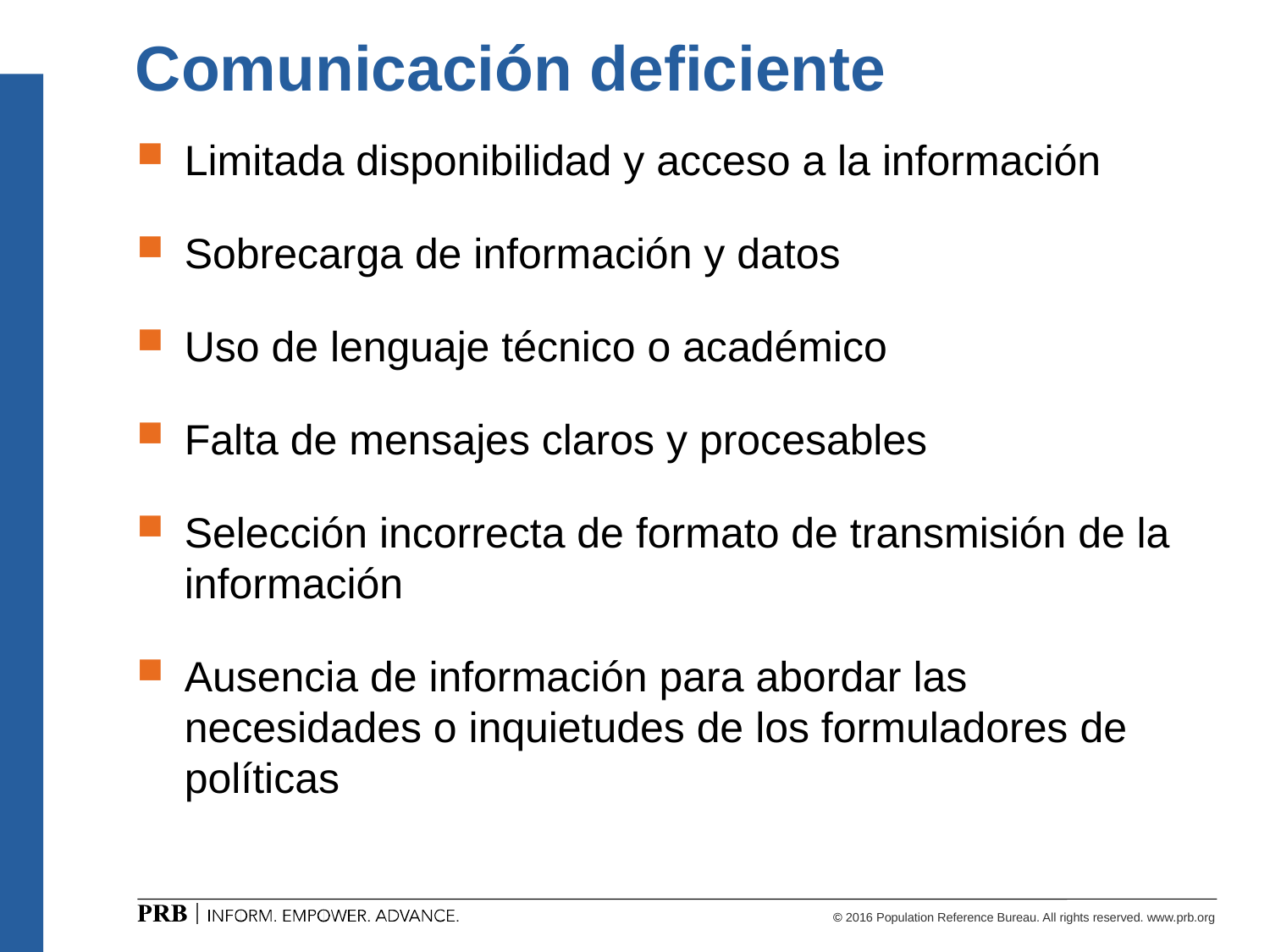

# Comunicación deficiente
Limitada disponibilidad y acceso a la información
Sobrecarga de información y datos
Uso de lenguaje técnico o académico
Falta de mensajes claros y procesables
Selección incorrecta de formato de transmisión de la información
Ausencia de información para abordar las necesidades o inquietudes de los formuladores de políticas